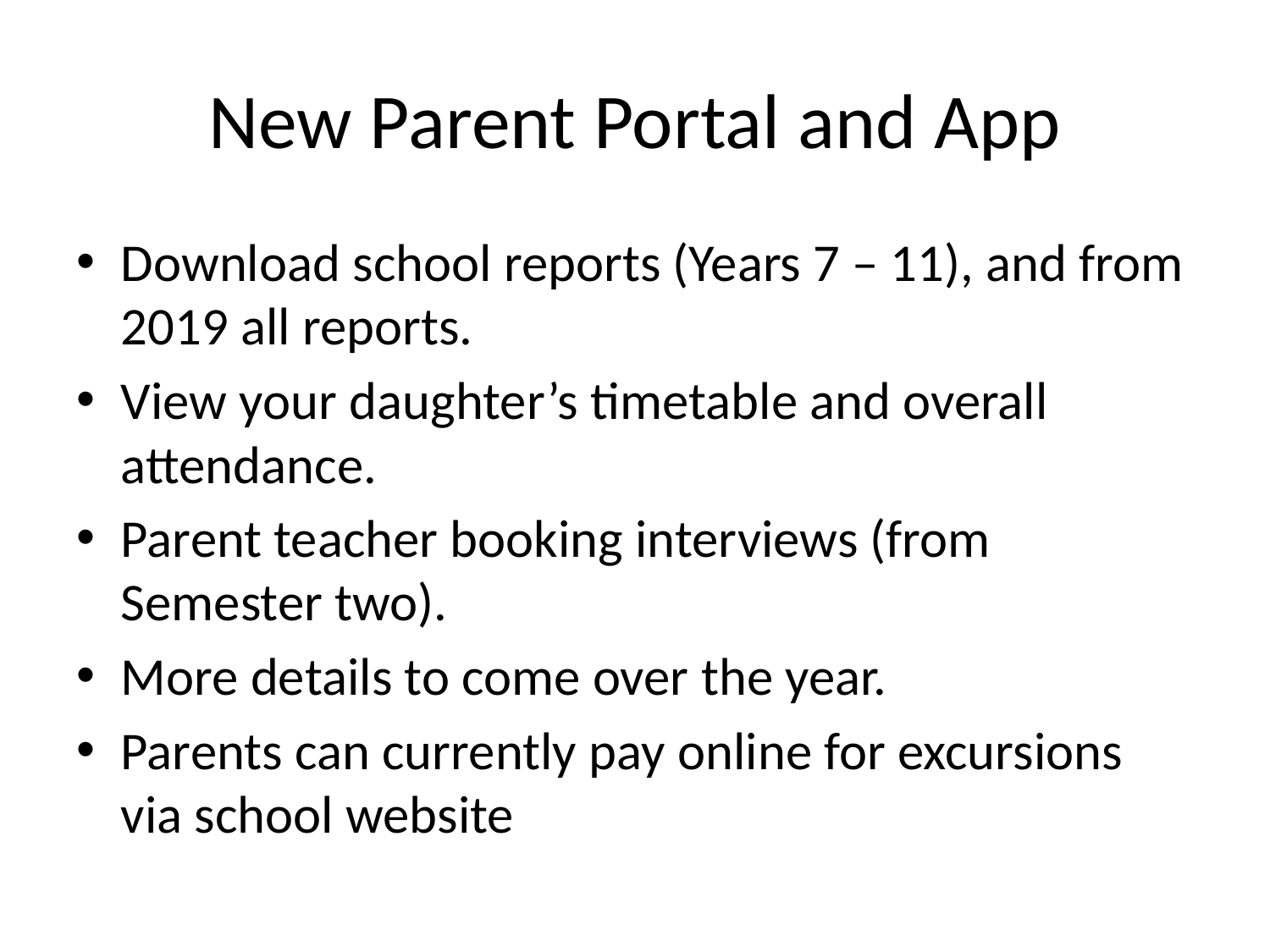

# New Parent Portal and App
Download school reports (Years 7 – 11), and from 2019 all reports.
View your daughter’s timetable and overall attendance.
Parent teacher booking interviews (from Semester two).
More details to come over the year.
Parents can currently pay online for excursions via school website